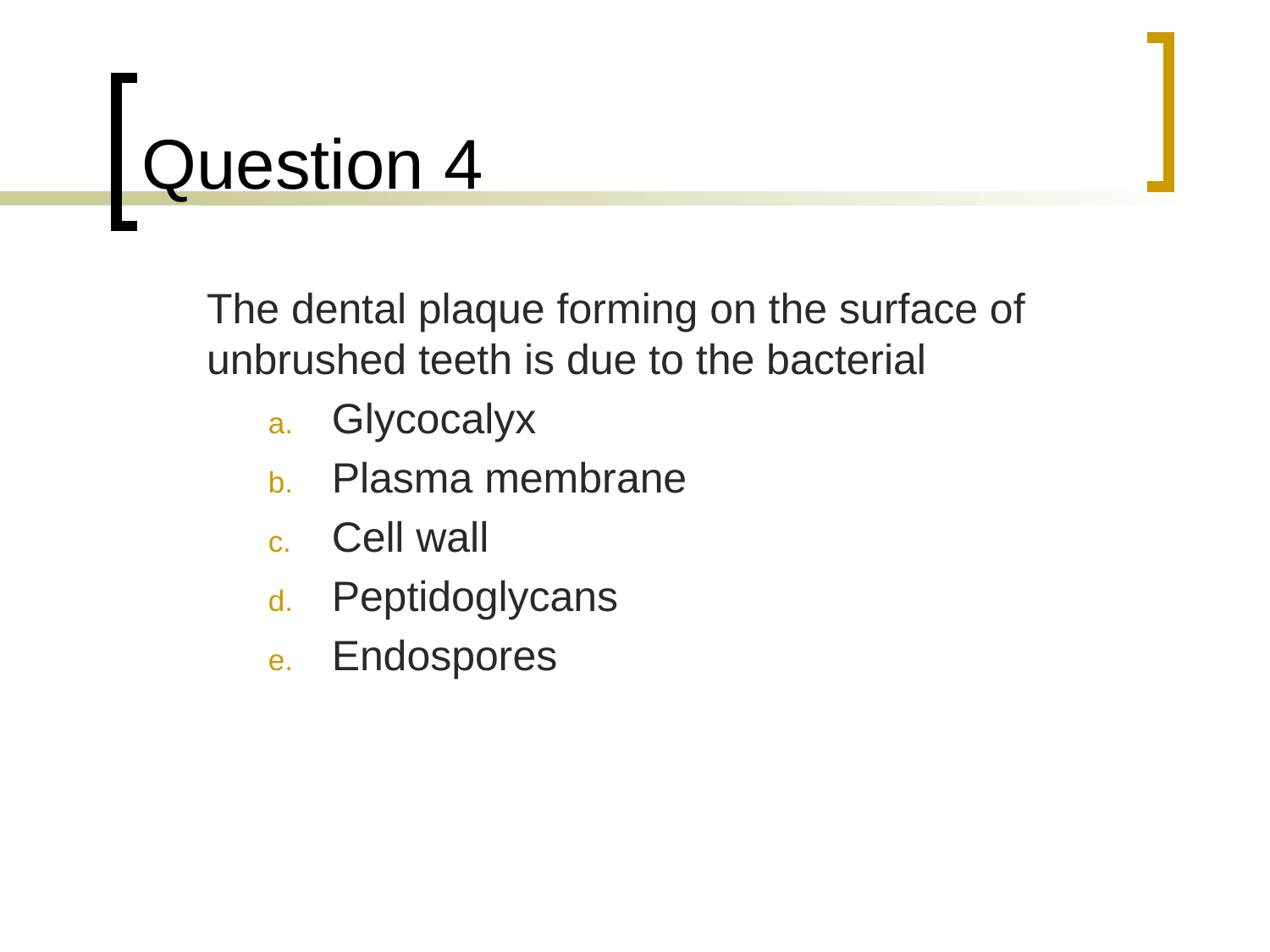

# Question 4
	The dental plaque forming on the surface of unbrushed teeth is due to the bacterial
Glycocalyx
Plasma membrane
Cell wall
Peptidoglycans
Endospores